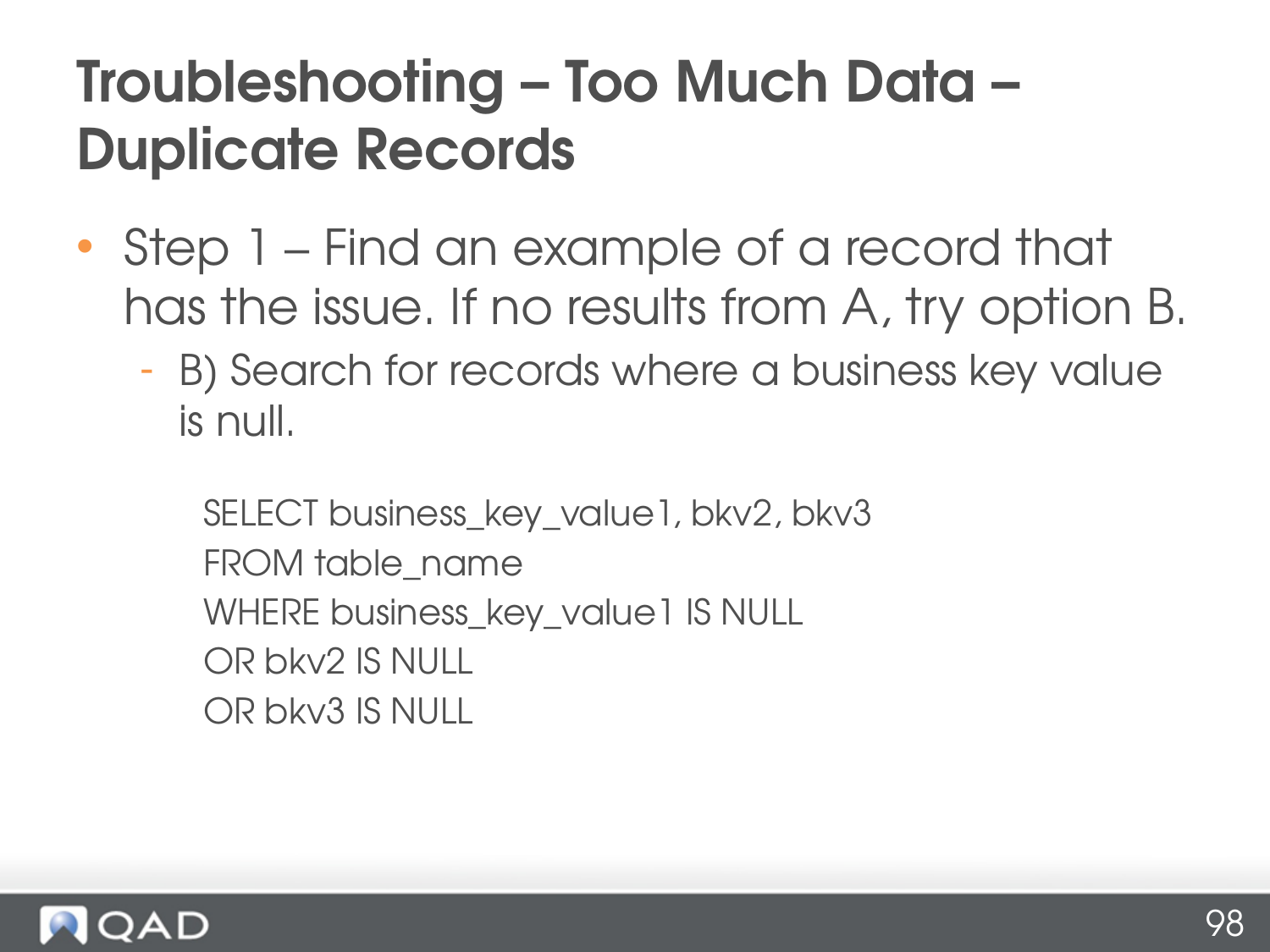

Troubleshooting – Too Much Data – Duplicate Records
Step 1 – Find an example of a record that has the issue. If no results from A, try option B.
B) Search for records where a business key value is null.

SELECT business_key_value1, bkv2, bkv3
FROM table_name
WHERE business_key_value1 IS NULL
OR bkv2 IS NULL
OR bkv3 IS NULL

98